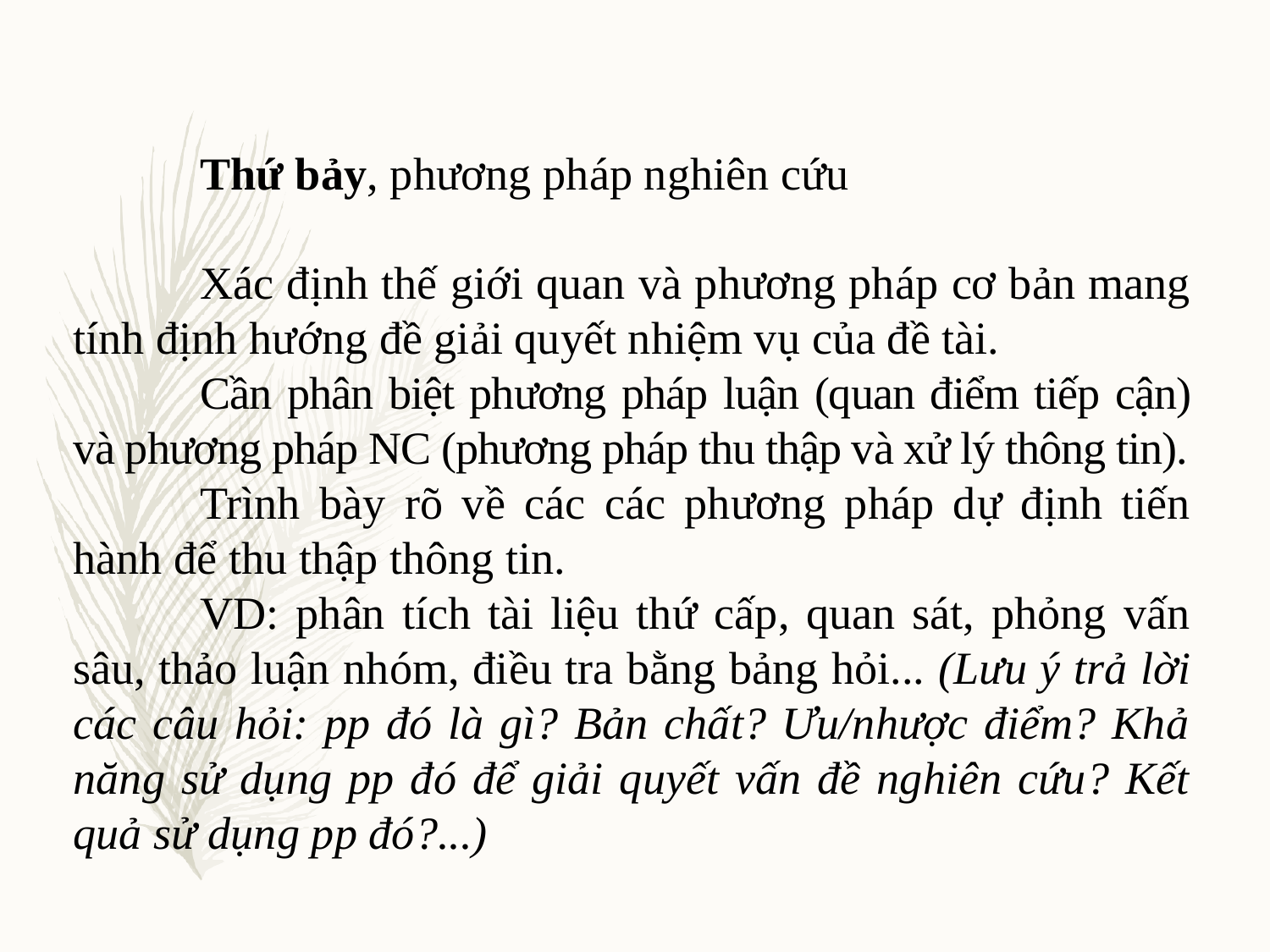

Thứ bảy, phương pháp nghiên cứu

	Xác định thế giới quan và phương pháp cơ bản mang tính định hướng đề giải quyết nhiệm vụ của đề tài.
	Cần phân biệt phương pháp luận (quan điểm tiếp cận) và phương pháp NC (phương pháp thu thập và xử lý thông tin).
	Trình bày rõ về các các phương pháp dự định tiến hành để thu thập thông tin.
	VD: phân tích tài liệu thứ cấp, quan sát, phỏng vấn sâu, thảo luận nhóm, điều tra bằng bảng hỏi... (Lưu ý trả lời các câu hỏi: pp đó là gì? Bản chất? Ưu/nhược điểm? Khả năng sử dụng pp đó để giải quyết vấn đề nghiên cứu? Kết quả sử dụng pp đó?...)